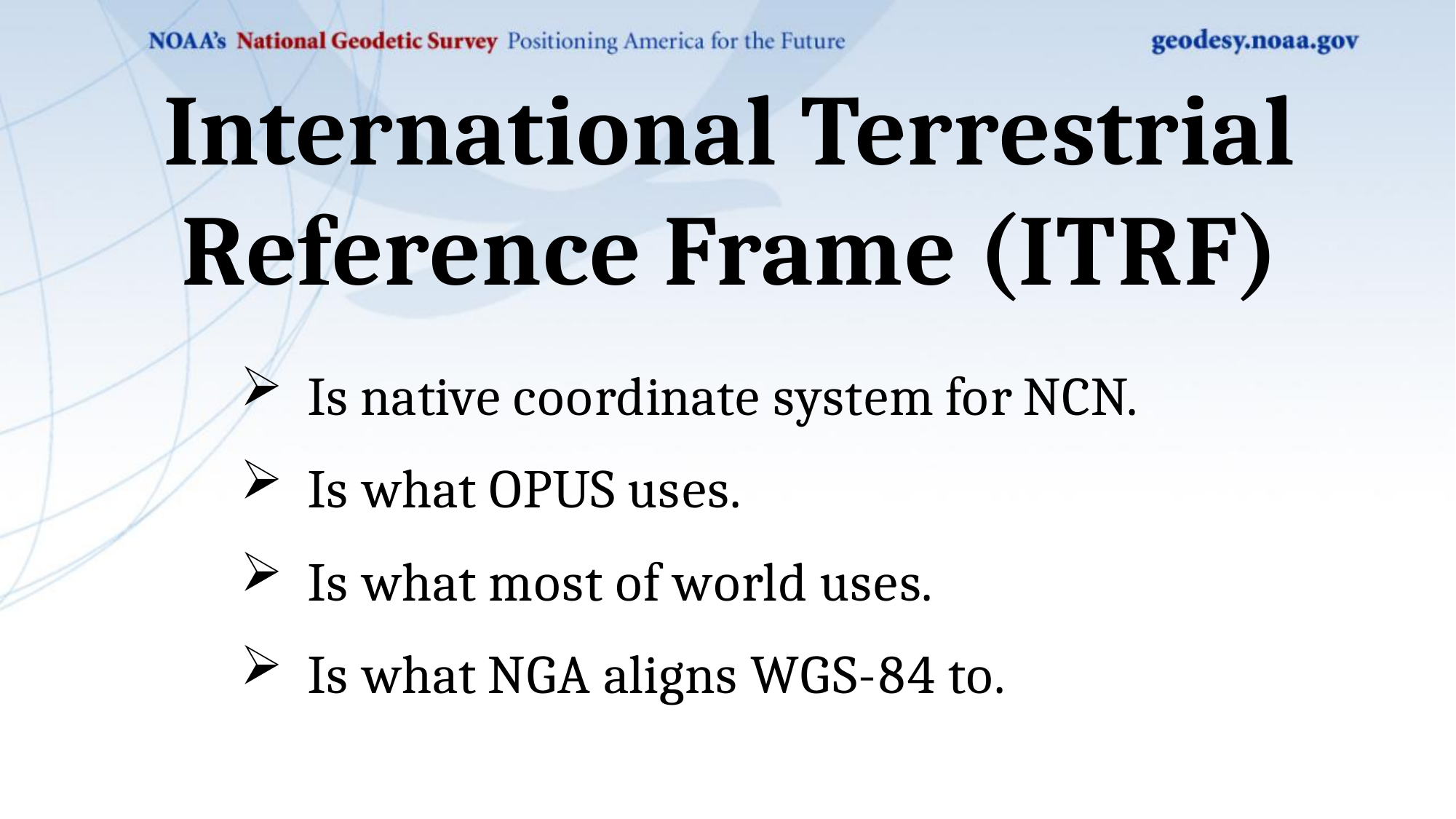

International Terrestrial Reference Frame (ITRF)
Is native coordinate system for NCN.
Is what OPUS uses.
Is what most of world uses.
Is what NGA aligns WGS-84 to.